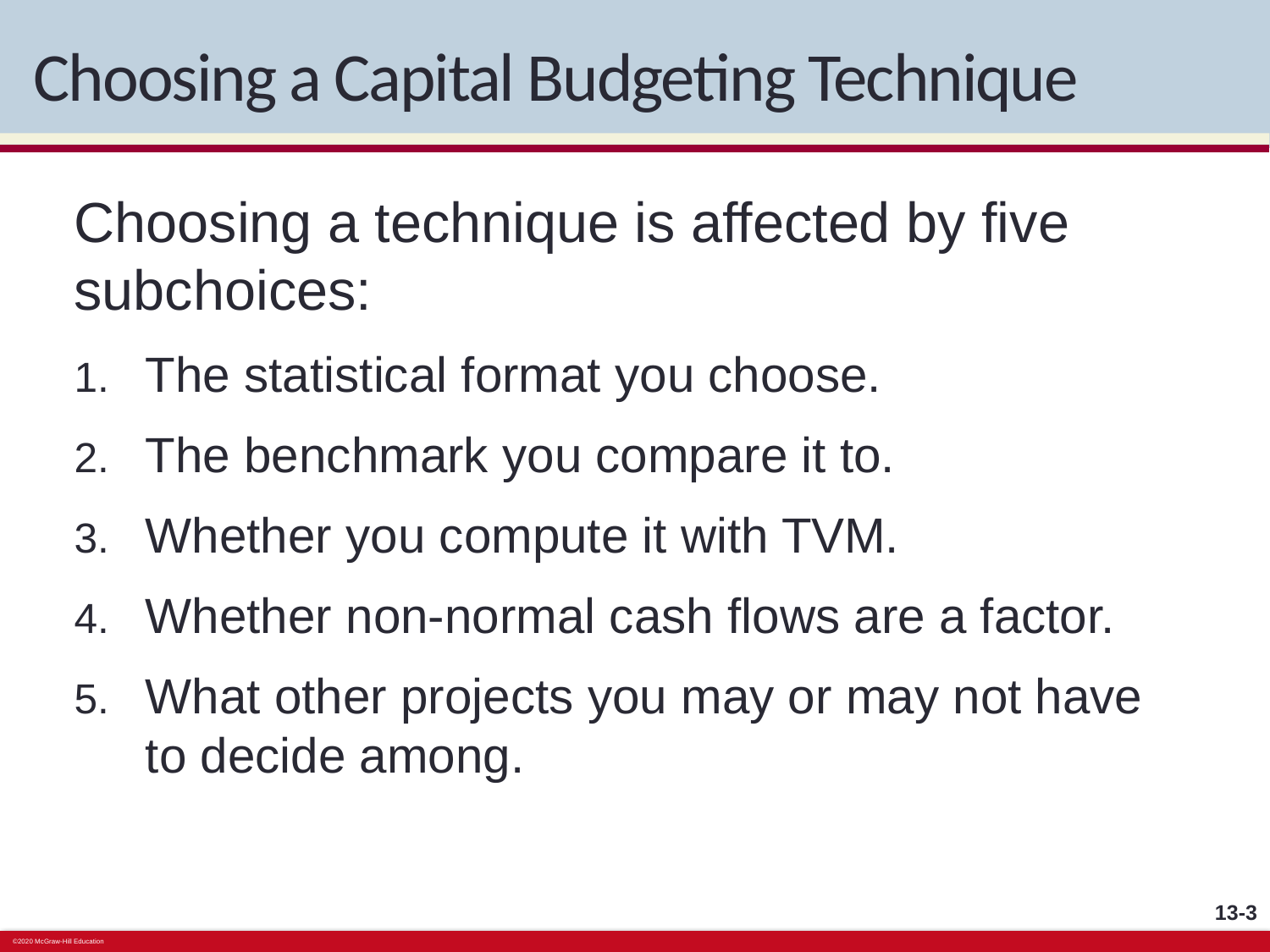

# Choosing a Capital Budgeting Technique
Choosing a technique is affected by five subchoices:
The statistical format you choose.
The benchmark you compare it to.
Whether you compute it with TVM.
Whether non-normal cash flows are a factor.
What other projects you may or may not have to decide among.